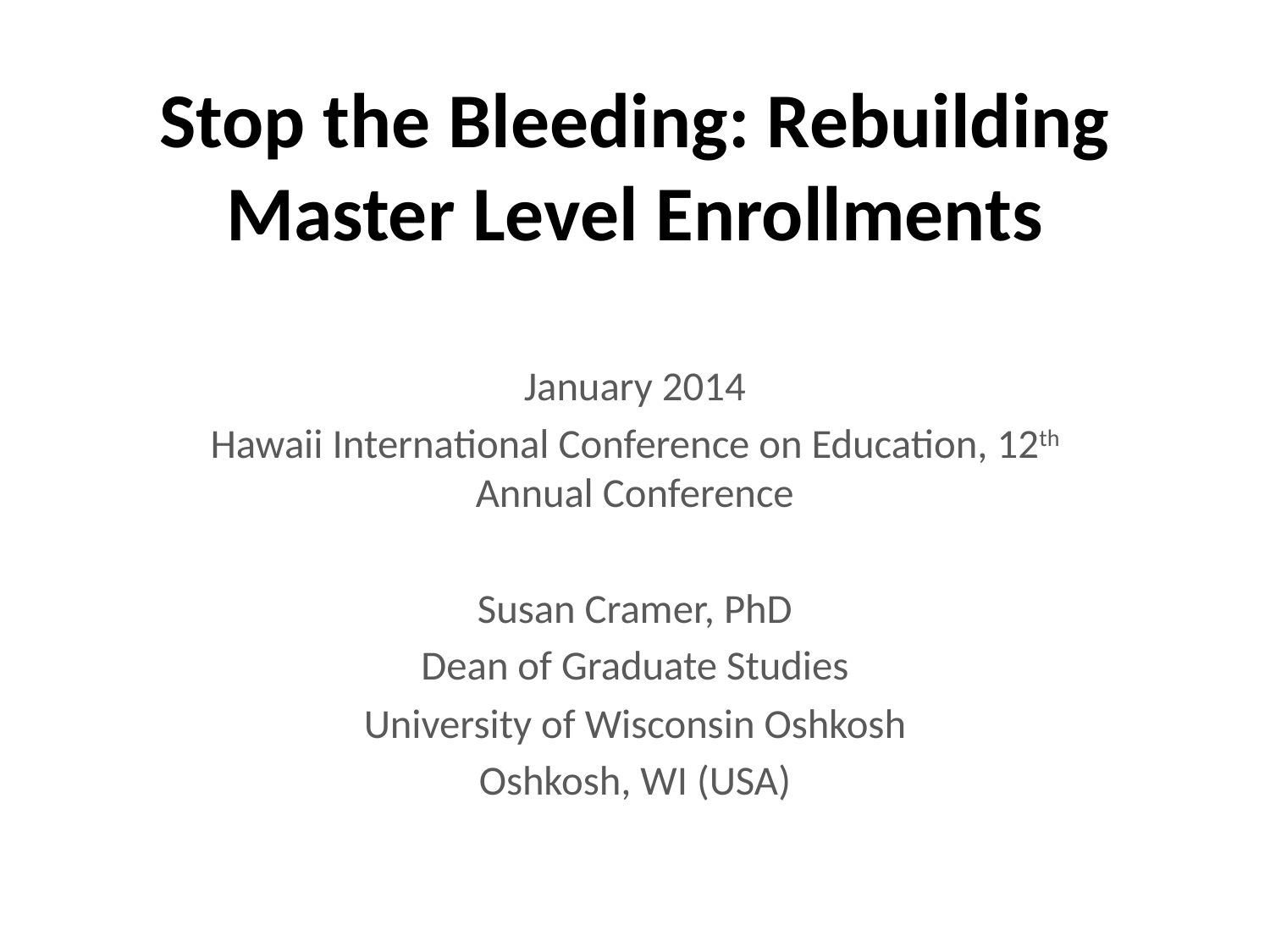

# Stop the Bleeding: Rebuilding Master Level Enrollments
January 2014
Hawaii International Conference on Education, 12th Annual Conference

Susan Cramer, PhD
Dean of Graduate Studies
University of Wisconsin Oshkosh
Oshkosh, WI (USA)